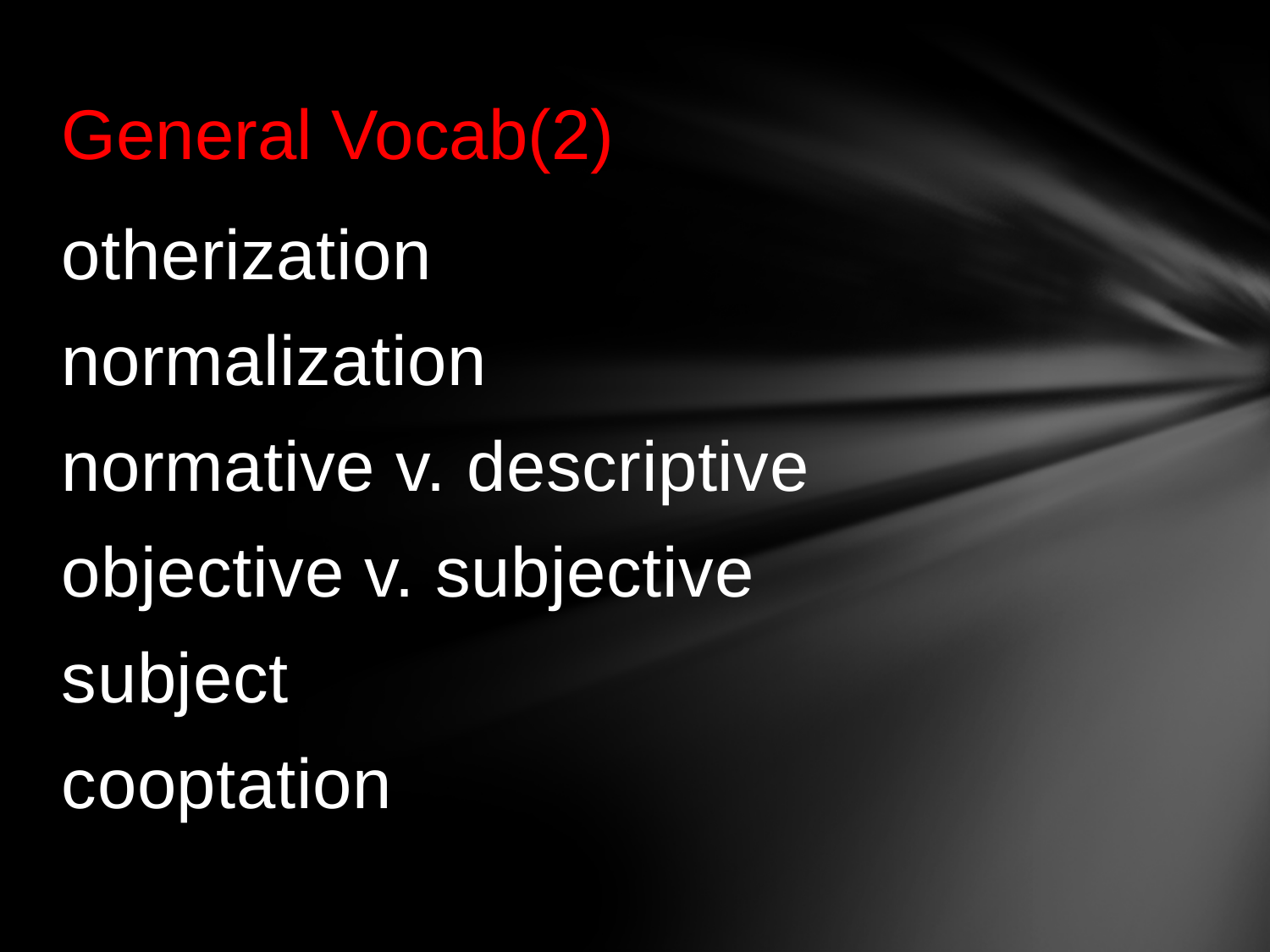

# General Vocab(2)
otherization
normalization
normative v. descriptive
objective v. subjective
subject
cooptation